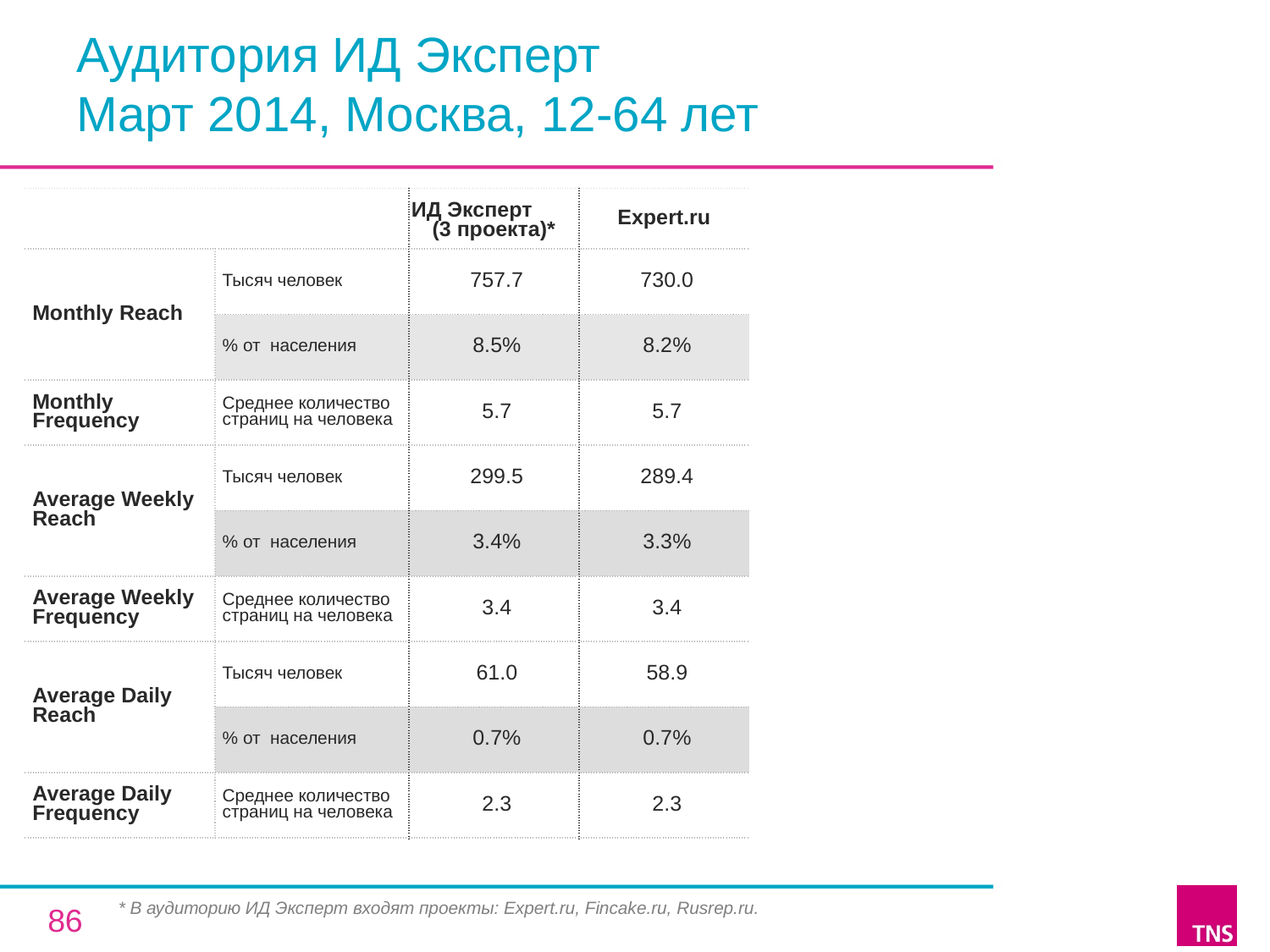

# Аудитория ИД Эксперт Март 2014, Москва, 12-64 лет
|  |  | ИД Эксперт (3 проекта)\* | Expert.ru |
| --- | --- | --- | --- |
| Monthly Reach | Тысяч человек | 757.7 | 730.0 |
|  | % от населения | 8.5% | 8.2% |
| Monthly Frequency | Среднее количество страниц на человека | 5.7 | 5.7 |
| Average Weekly Reach | Тысяч человек | 299.5 | 289.4 |
|  | % от населения | 3.4% | 3.3% |
| Average Weekly Frequency | Среднее количество страниц на человека | 3.4 | 3.4 |
| Average Daily Reach | Тысяч человек | 61.0 | 58.9 |
|  | % от населения | 0.7% | 0.7% |
| Average Daily Frequency | Среднее количество страниц на человека | 2.3 | 2.3 |
* В аудиторию ИД Эксперт входят проекты: Expert.ru, Fincake.ru, Rusrep.ru.
86